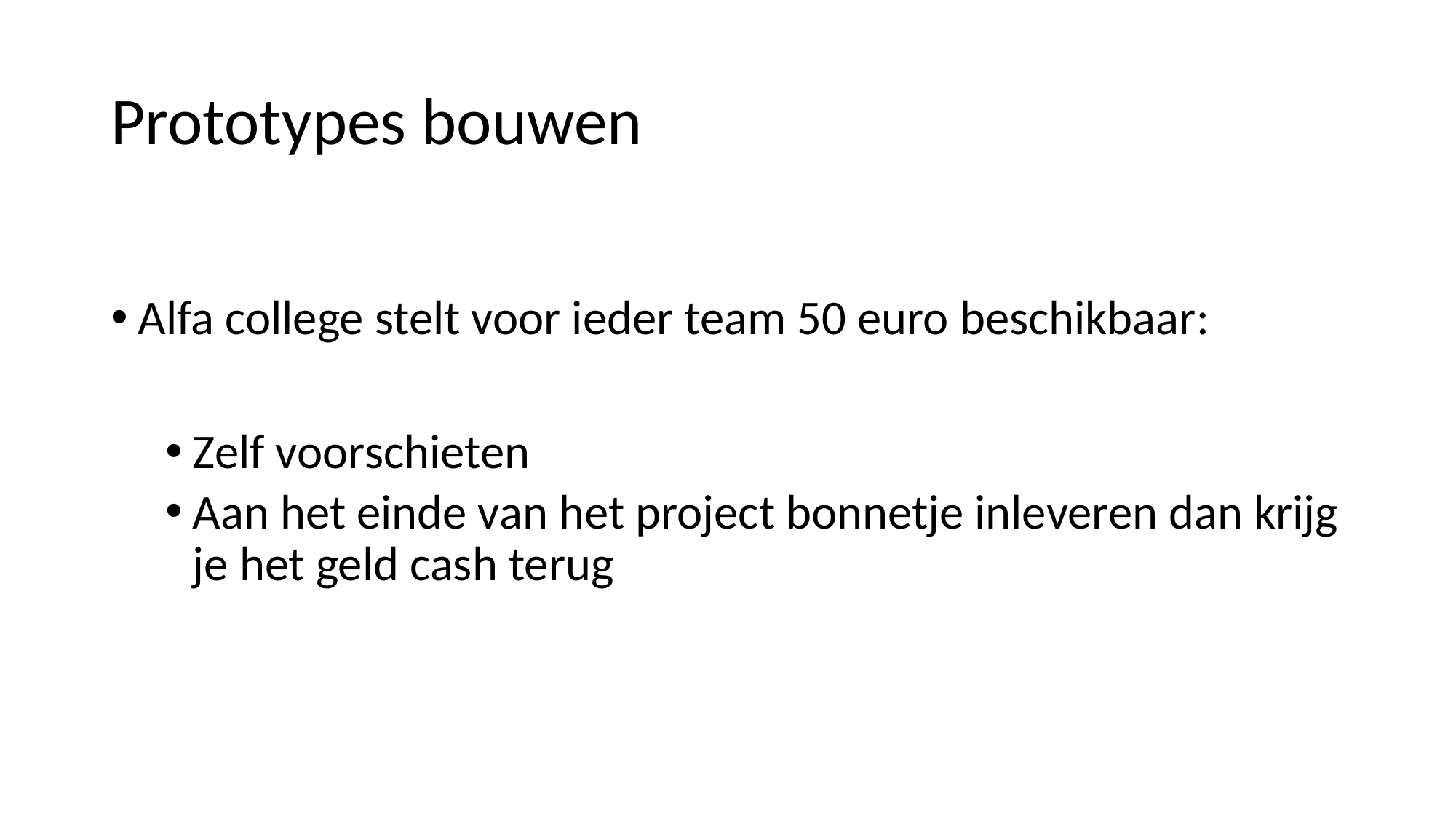

# Prototypes bouwen

Alfa college stelt voor ieder team 50 euro beschikbaar:

Zelf voorschieten
Aan het einde van het project bonnetje inleveren dan krijg je het geld cash terug